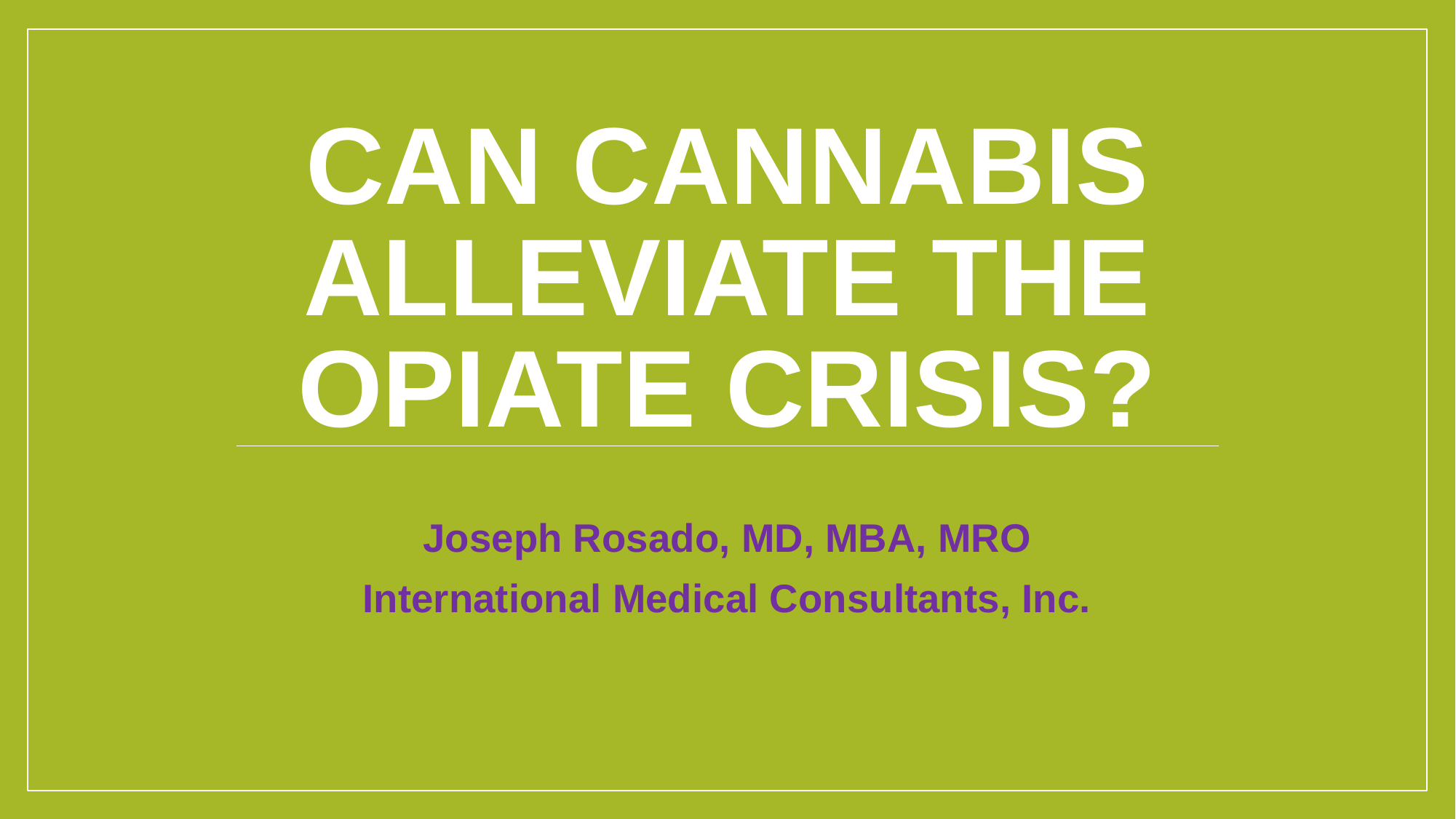

# Can cannabis alleviate the opiate crisis?

Joseph Rosado, MD, MBA, MRO
International Medical Consultants, Inc.